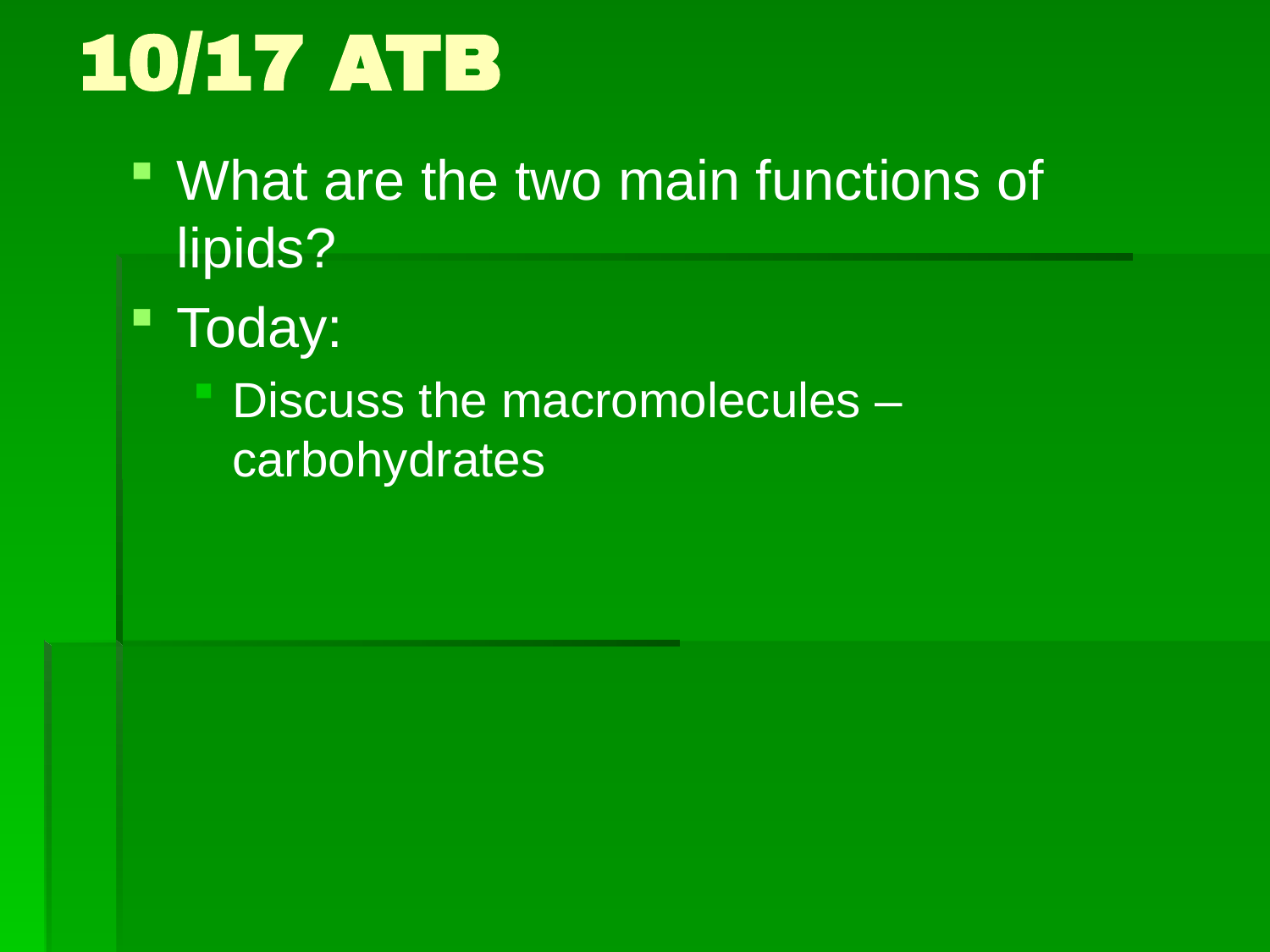

# 10/17 ATB
What are the two main functions of lipids?
Today:
Discuss the macromolecules – carbohydrates